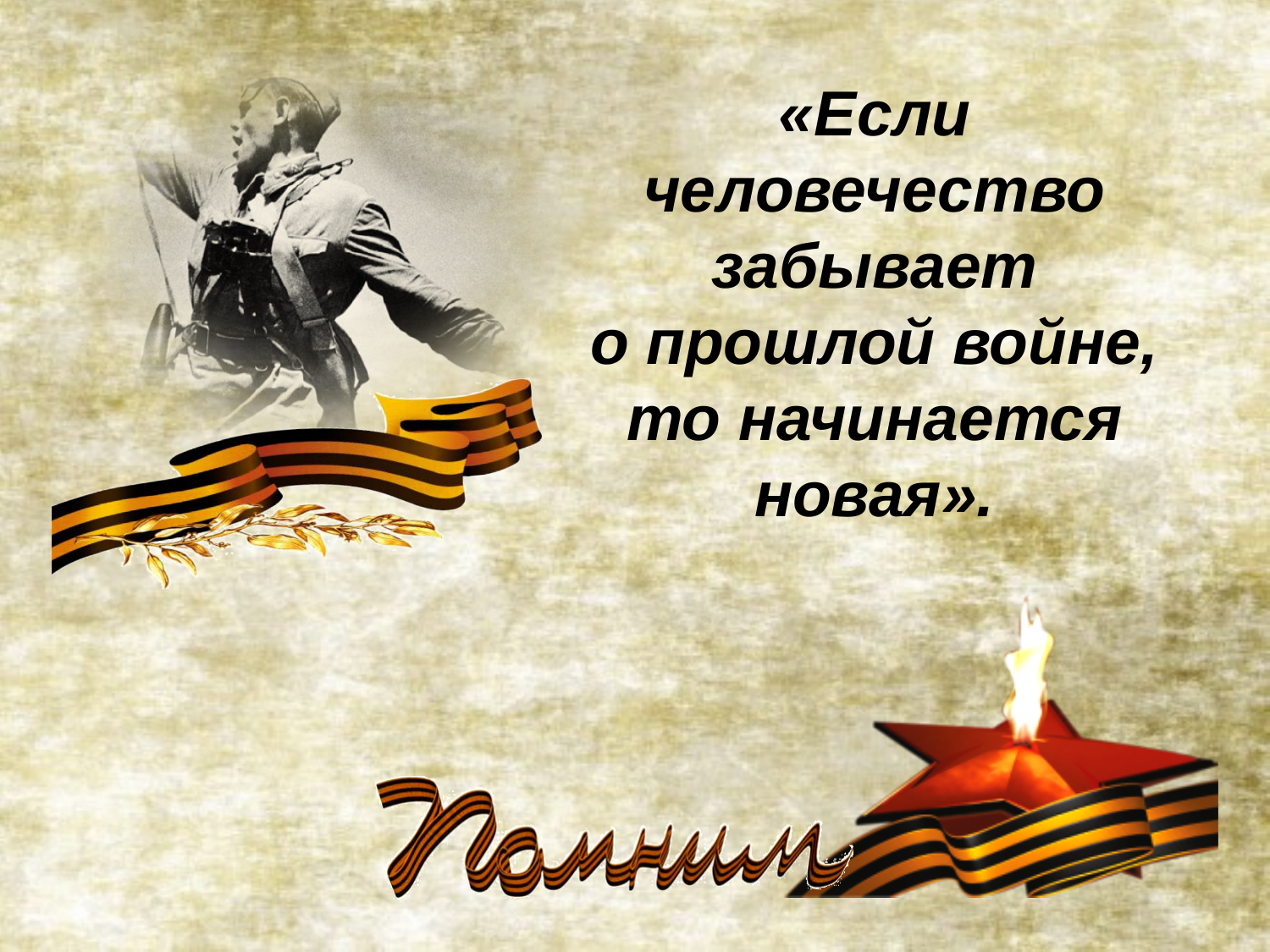

«Если человечество забывает
 о прошлой войне,
то начинается новая».